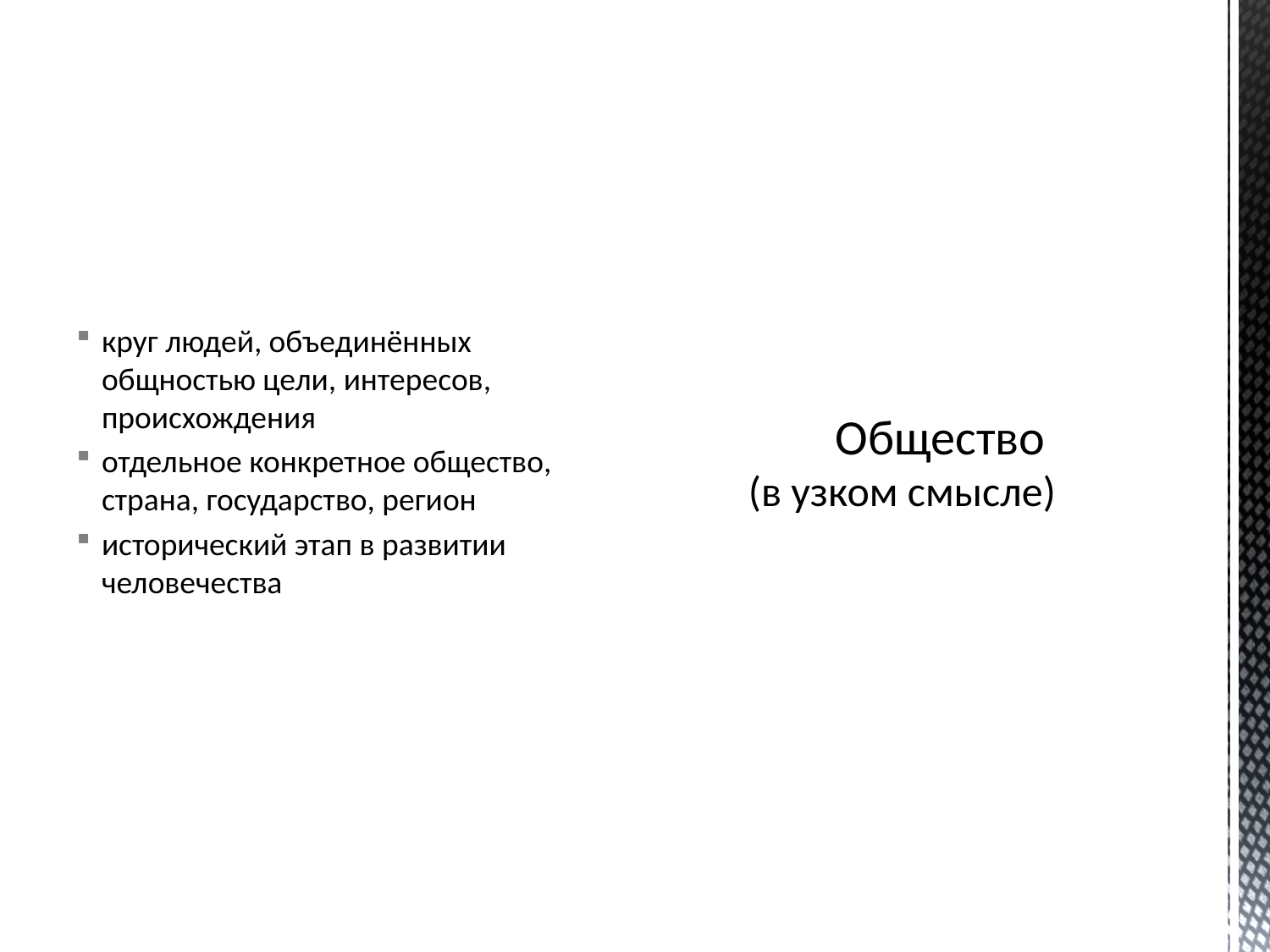

круг людей, объединённых общностью цели, интересов, происхождения
отдельное конкретное общество, страна, государство, регион
исторический этап в развитии человечества
# Общество (в узком смысле)